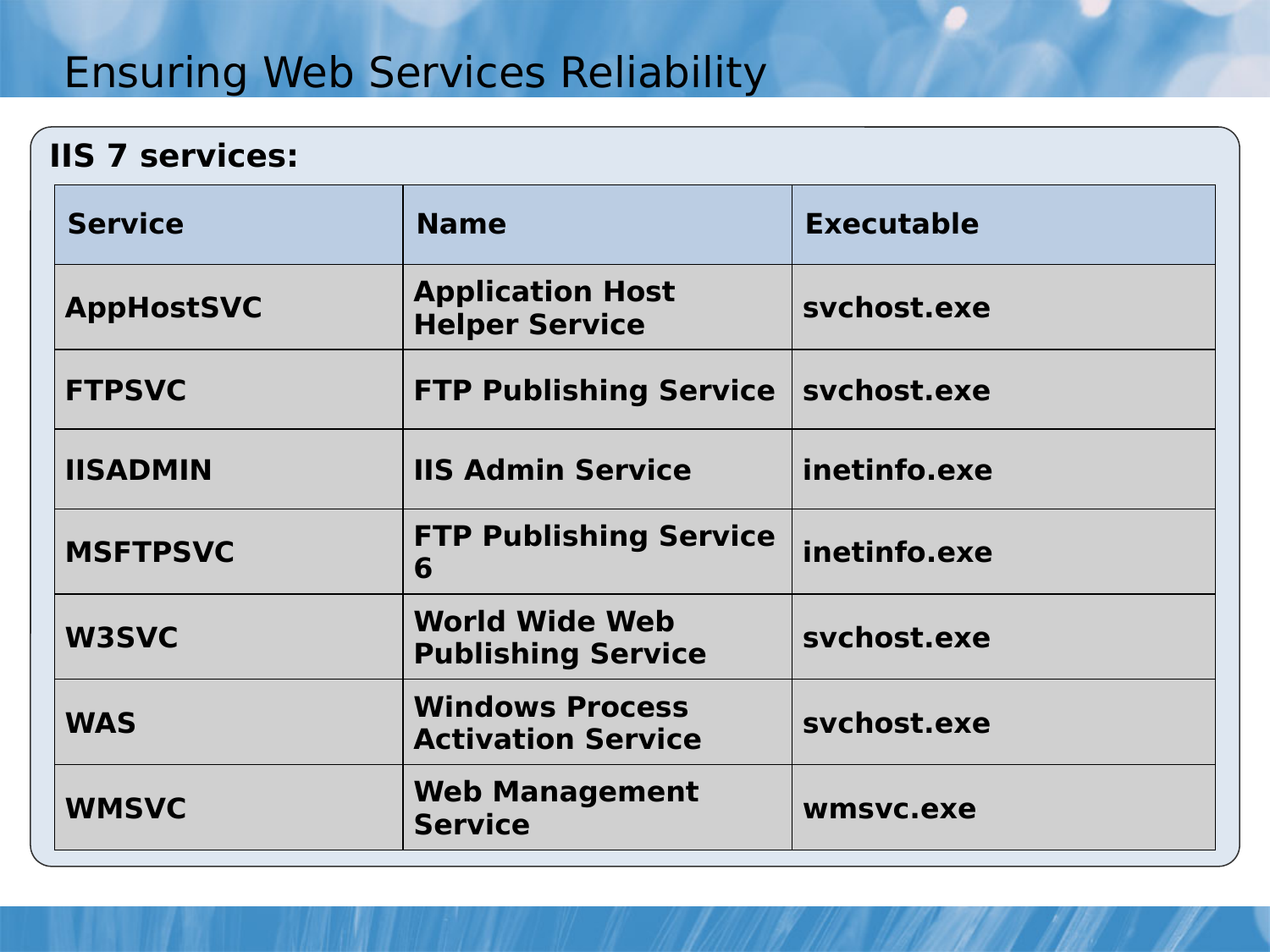

# Ensuring Web Services Reliability
IIS 7 services:
| Service | Name | Executable |
| --- | --- | --- |
| AppHostSVC | Application Host Helper Service | svchost.exe |
| FTPSVC | FTP Publishing Service | svchost.exe |
| IISADMIN | IIS Admin Service | inetinfo.exe |
| MSFTPSVC | FTP Publishing Service 6 | inetinfo.exe |
| W3SVC | World Wide Web Publishing Service | svchost.exe |
| WAS | Windows Process Activation Service | svchost.exe |
| WMSVC | Web Management Service | wmsvc.exe |